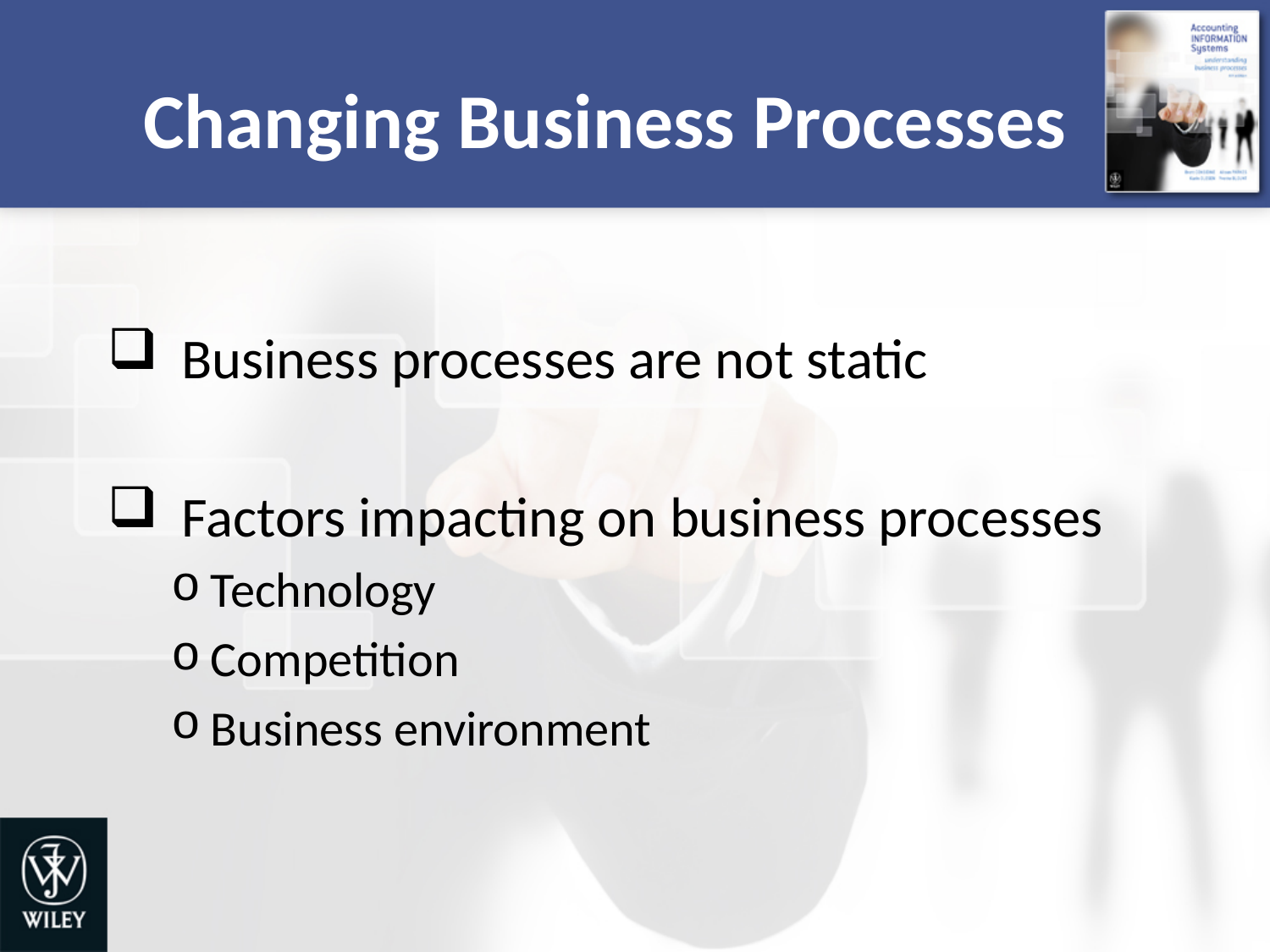

# Changing Business Processes
Business processes are not static

Factors impacting on business processes
Technology
Competition
Business environment